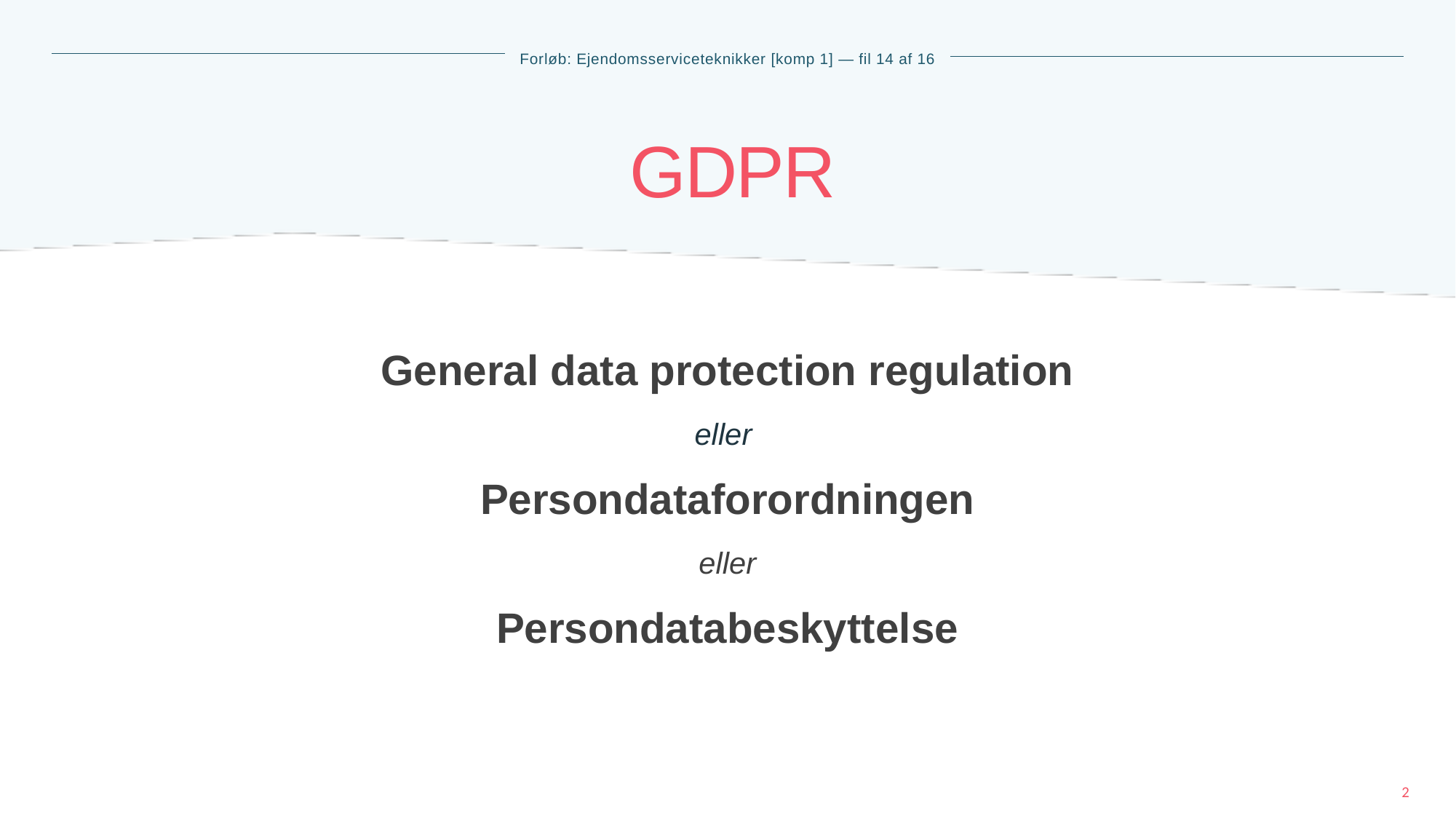

GDPR
General data protection regulation
eller
Persondataforordningen
eller
Persondatabeskyttelse

2